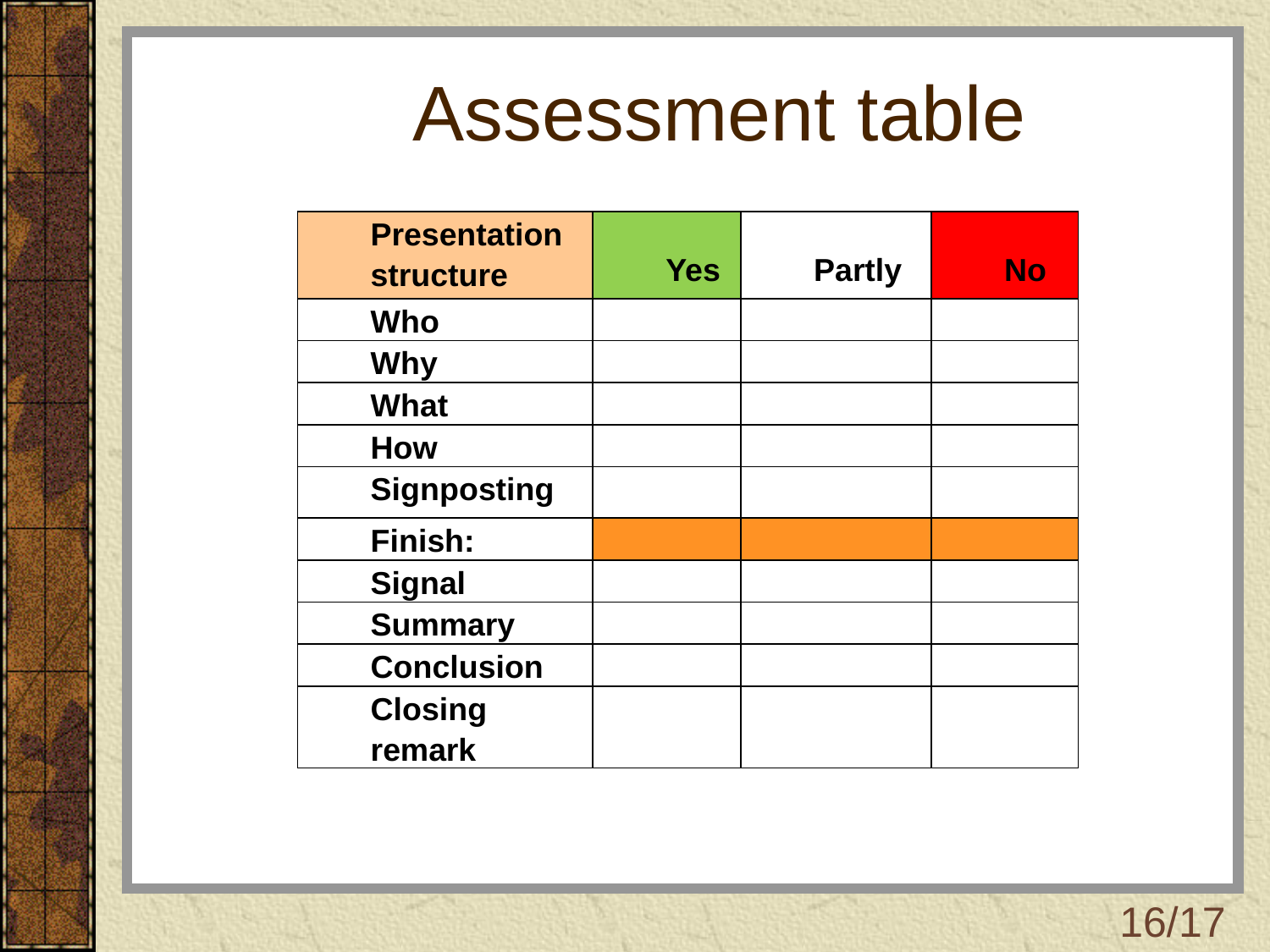

# Assessment table
| Presentation structure | Yes | Partly | No |
| --- | --- | --- | --- |
| Who |  |  |  |
| Why |  |  |  |
| What |  |  |  |
| How |  |  |  |
| Signposting |  |  |  |
| Finish: |  |  |  |
| Signal |  |  |  |
| Summary |  |  |  |
| Conclusion |  |  |  |
| Closing remark |  |  |  |
16/17